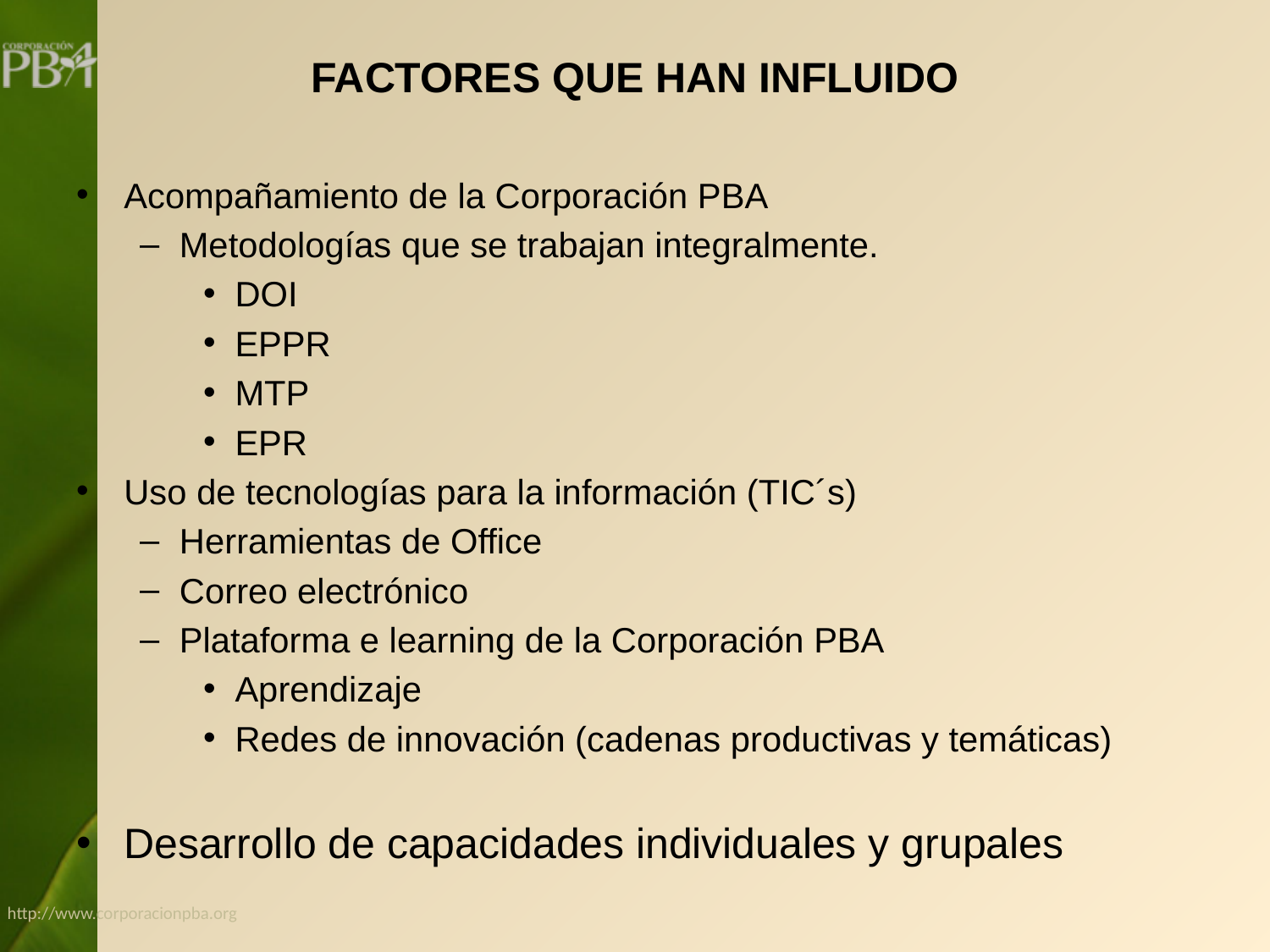

# FACTORES QUE HAN INFLUIDO
Acompañamiento de la Corporación PBA
Metodologías que se trabajan integralmente.
DOI
EPPR
MTP
EPR
Uso de tecnologías para la información (TIC´s)
Herramientas de Office
Correo electrónico
Plataforma e learning de la Corporación PBA
Aprendizaje
Redes de innovación (cadenas productivas y temáticas)

Desarrollo de capacidades individuales y grupales